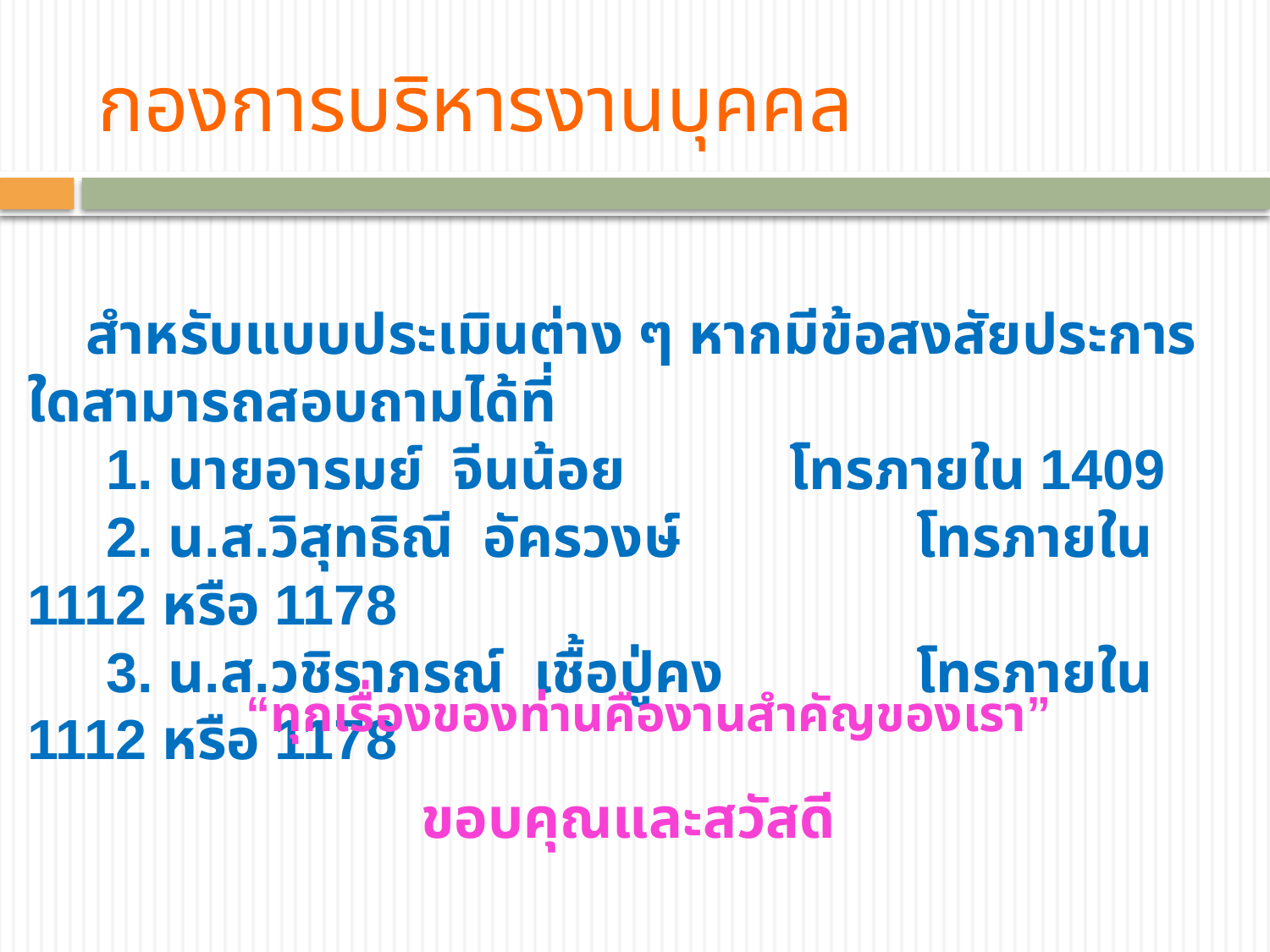

# กองการบริหารงานบุคคล
    สำหรับแบบประเมินต่าง ๆ หากมีข้อสงสัยประการใดสามารถสอบถามได้ที่
     1. นายอารมย์  จีนน้อย 		โทรภายใน 1409
     2. น.ส.วิสุทธิณี  อัครวงษ์		โทรภายใน 1112 หรือ 1178
     3. น.ส.วชิราภรณ์  เชื้อปู่คง		โทรภายใน 1112 หรือ 1178
“ทุกเรื่องของท่านคืองานสำคัญของเรา”
ขอบคุณและสวัสดี